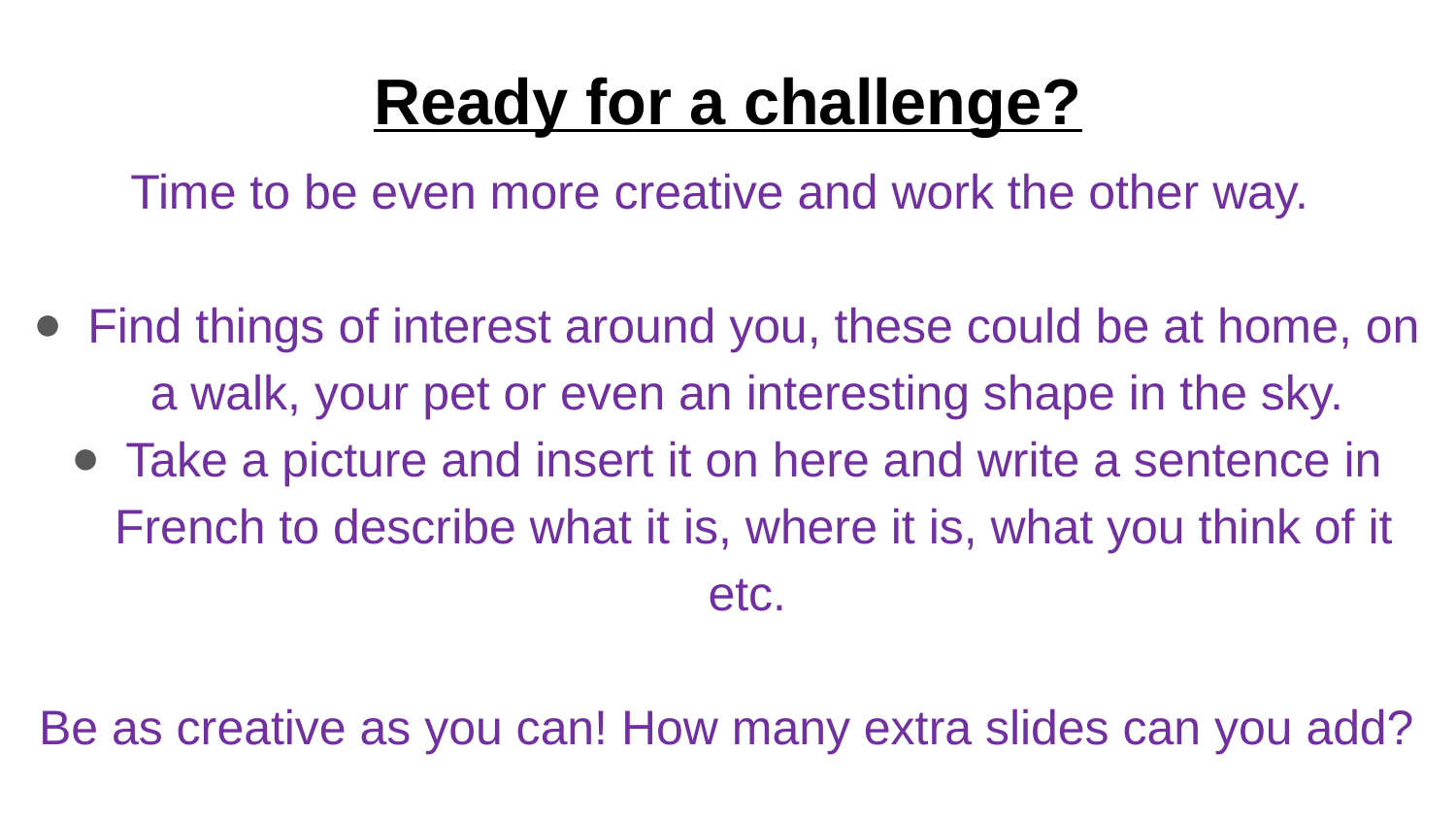

# Ready for a challenge?
Time to be even more creative and work the other way.

Find things of interest around you, these could be at home, on a walk, your pet or even an interesting shape in the sky.
Take a picture and insert it on here and write a sentence in French to describe what it is, where it is, what you think of it etc.

Be as creative as you can! How many extra slides can you add?